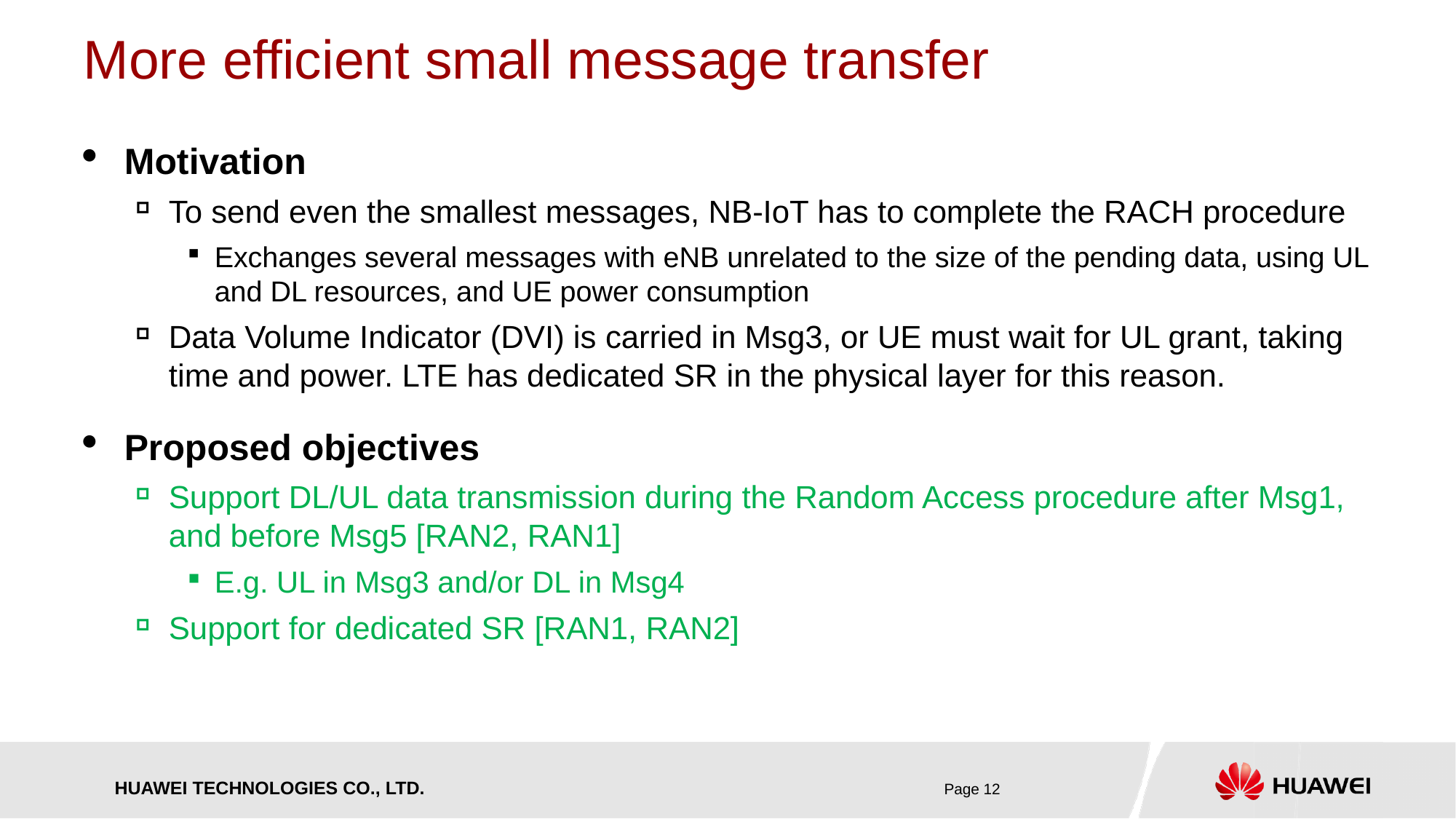

# More efficient small message transfer
Motivation
To send even the smallest messages, NB-IoT has to complete the RACH procedure
Exchanges several messages with eNB unrelated to the size of the pending data, using UL and DL resources, and UE power consumption
Data Volume Indicator (DVI) is carried in Msg3, or UE must wait for UL grant, taking time and power. LTE has dedicated SR in the physical layer for this reason.
Proposed objectives
Support DL/UL data transmission during the Random Access procedure after Msg1, and before Msg5 [RAN2, RAN1]
E.g. UL in Msg3 and/or DL in Msg4
Support for dedicated SR [RAN1, RAN2]